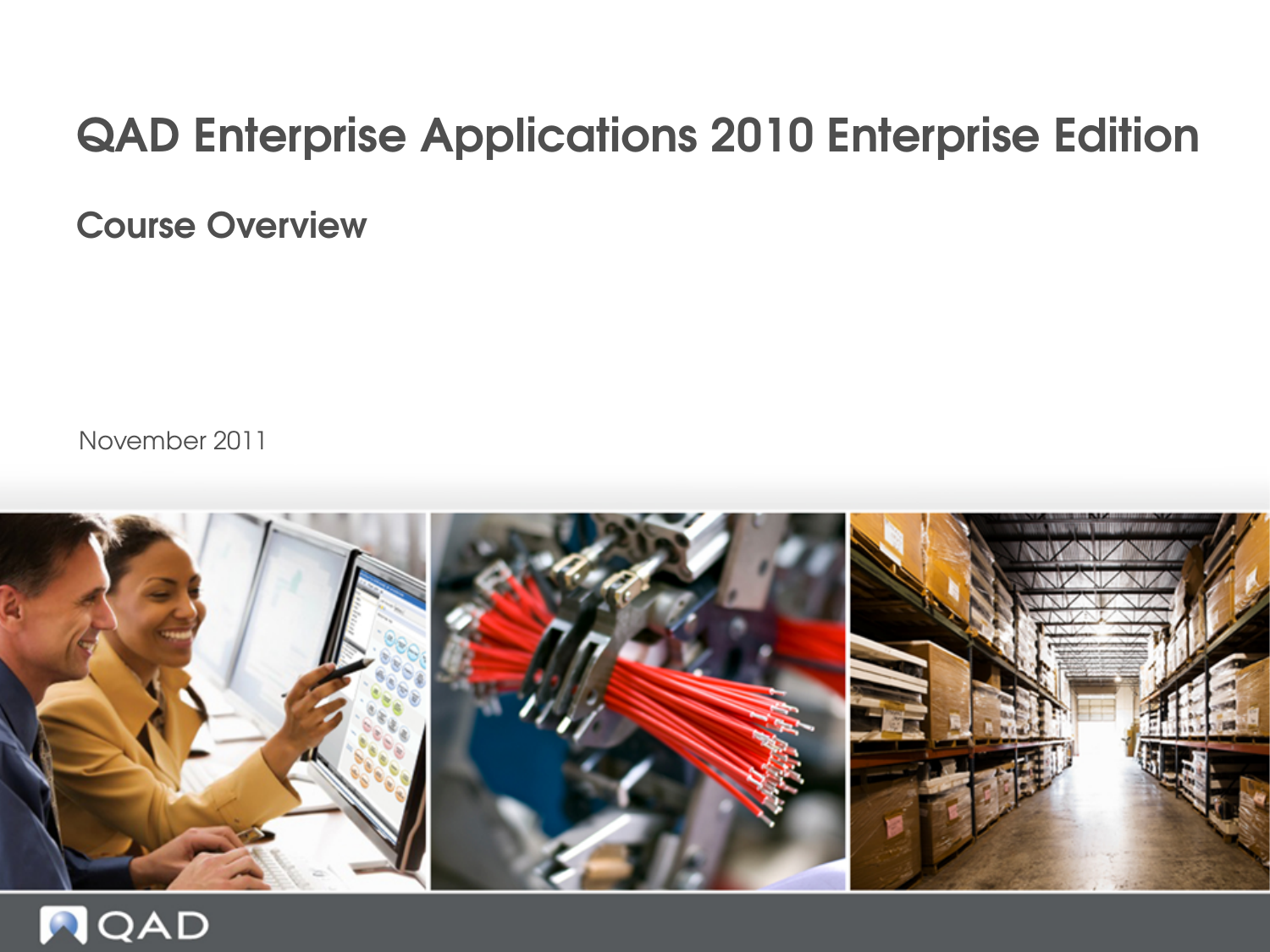

# QAD Enterprise Applications 2010 Enterprise Edition
Course Overview

November 2011